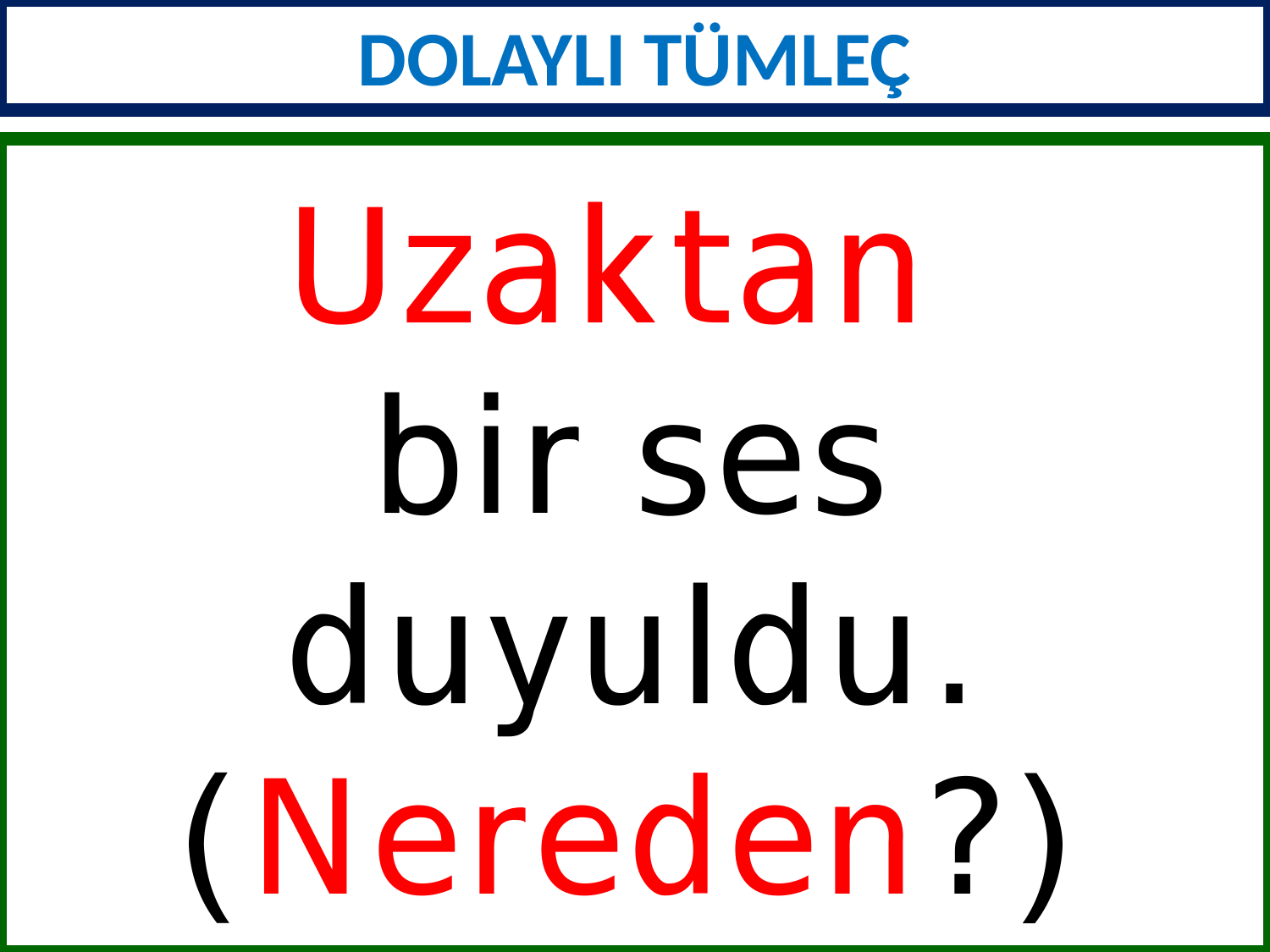

DOLAYLI TÜMLEÇ
Uzaktan
bir ses duyuldu.
(Nereden?)